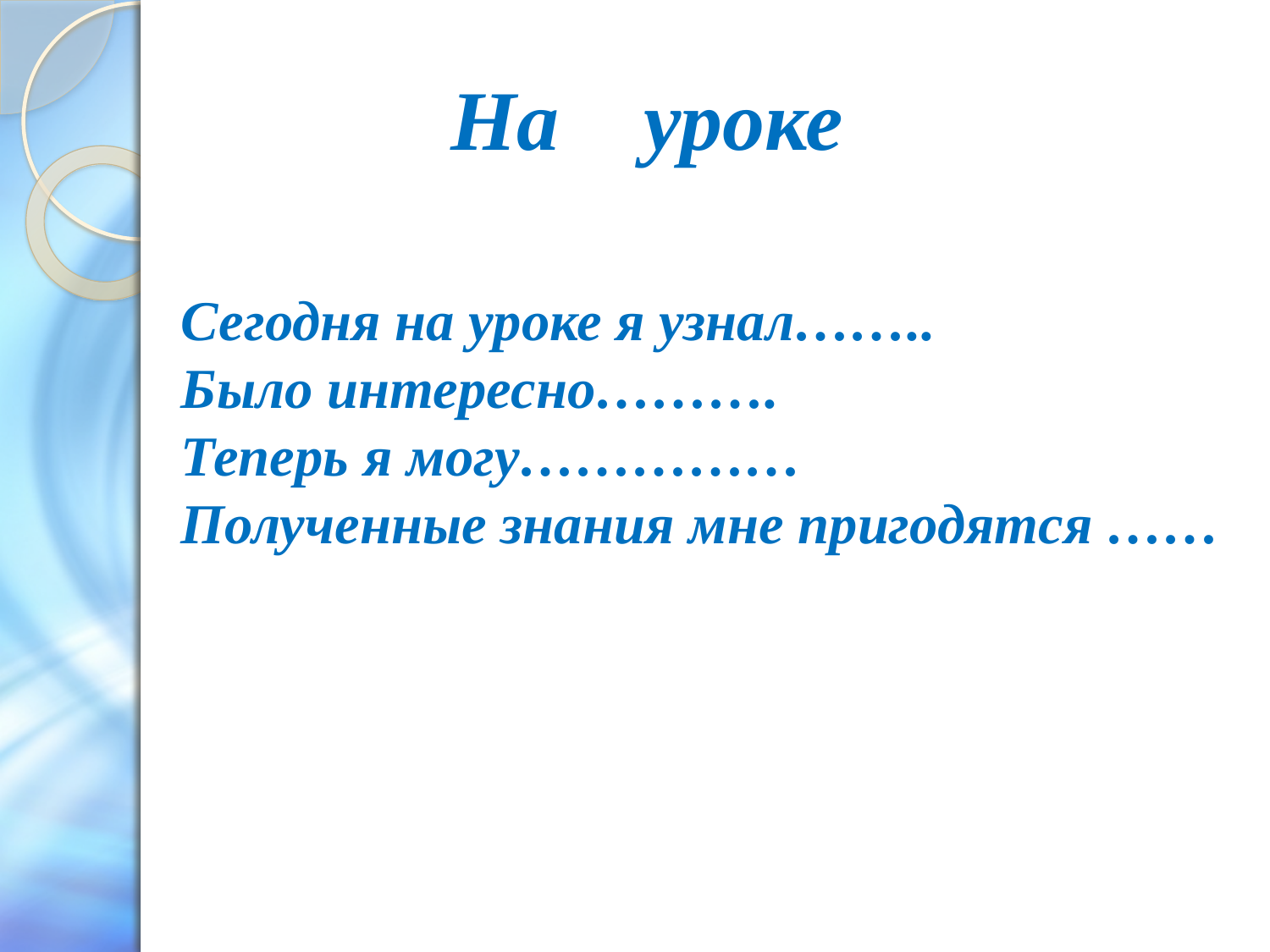

На    уроке
Сегодня на уроке я узнал……..
Было интересно……….
Теперь я могу……………
Полученные знания мне пригодятся ……